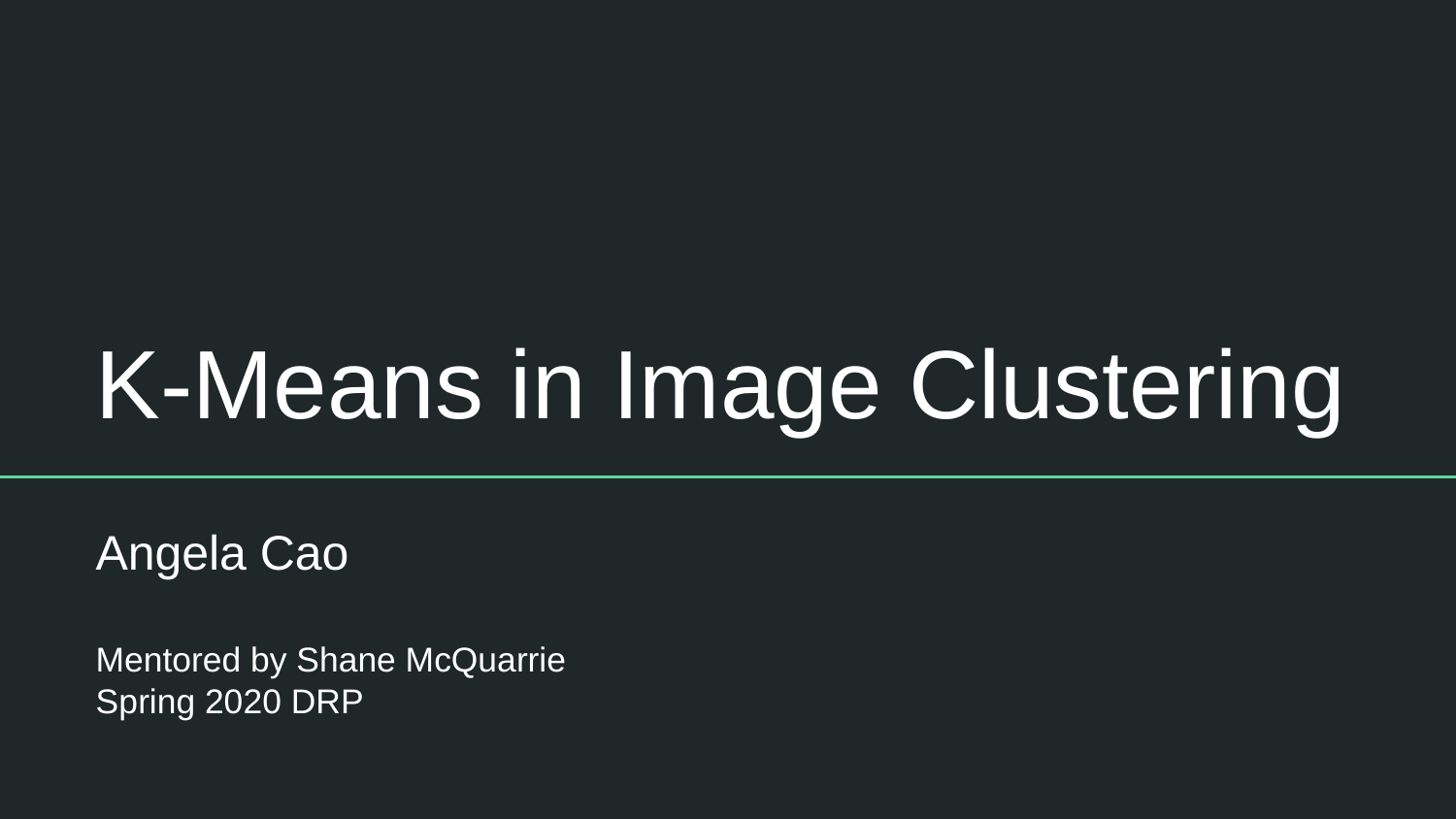

# K-Means in Image Clustering
Angela Cao

Mentored by Shane McQuarrie
Spring 2020 DRP